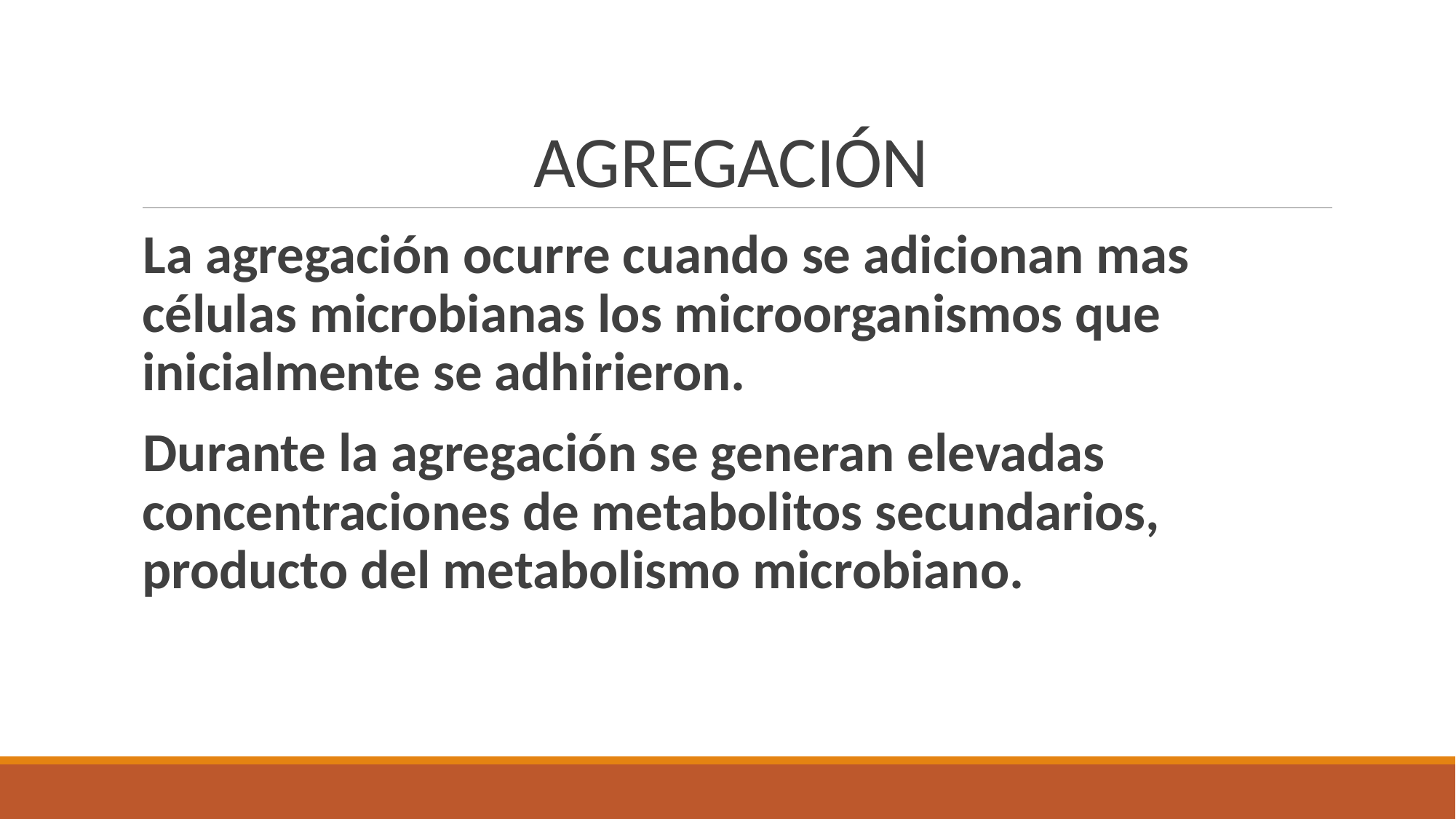

# AGREGACIÓN
La agregación ocurre cuando se adicionan mas células microbianas los microorganismos que inicialmente se adhirieron.
Durante la agregación se generan elevadas concentraciones de metabolitos secundarios, producto del metabolismo microbiano.